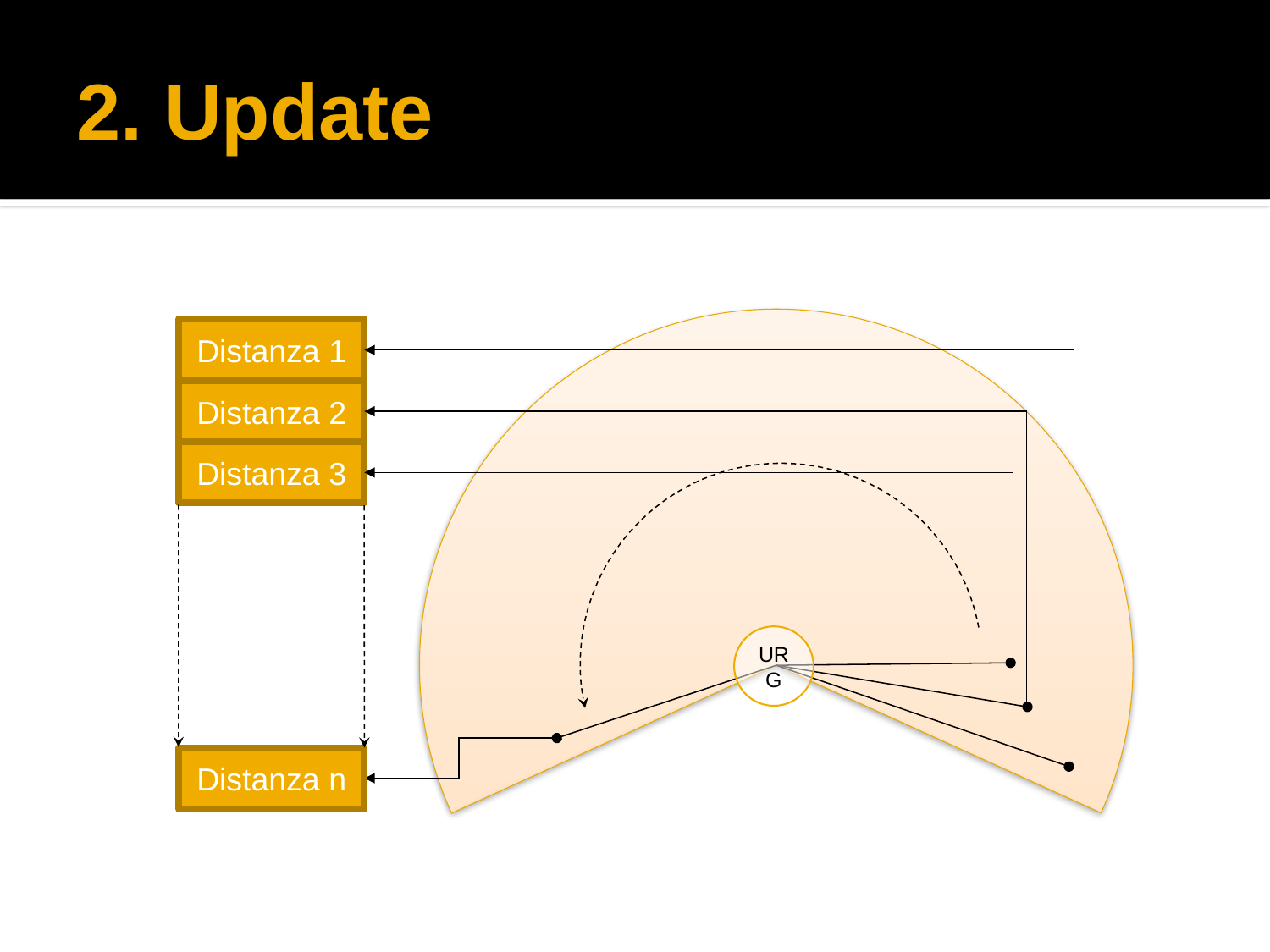

# 2. Update

Distanza 1

Distanza 2

Distanza 3

URG

Distanza n